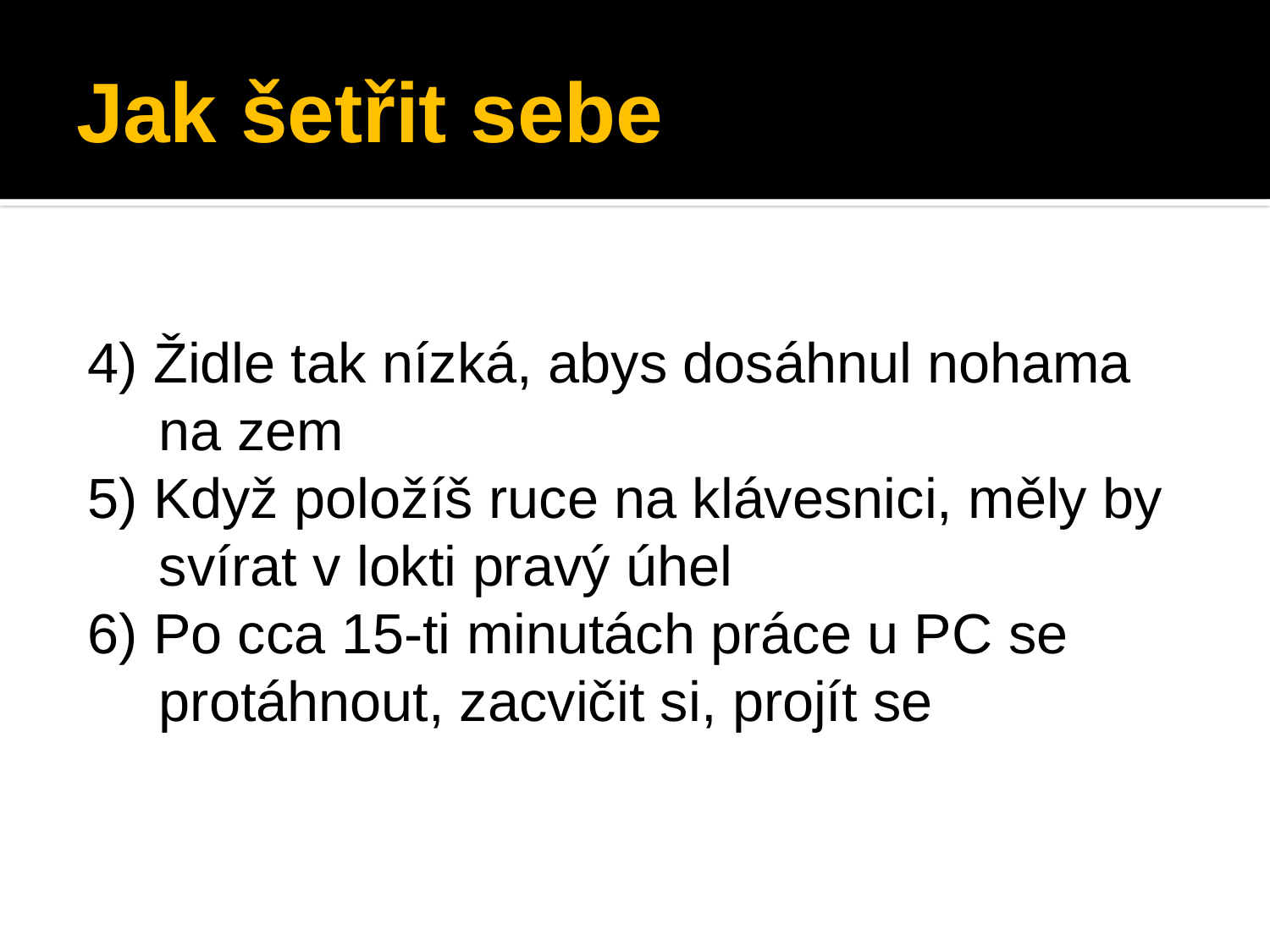

# Jak šetřit sebe

4) Židle tak nízká, abys dosáhnul nohama na zem
5) Když položíš ruce na klávesnici, měly by svírat v lokti pravý úhel
6) Po cca 15-ti minutách práce u PC se protáhnout, zacvičit si, projít se